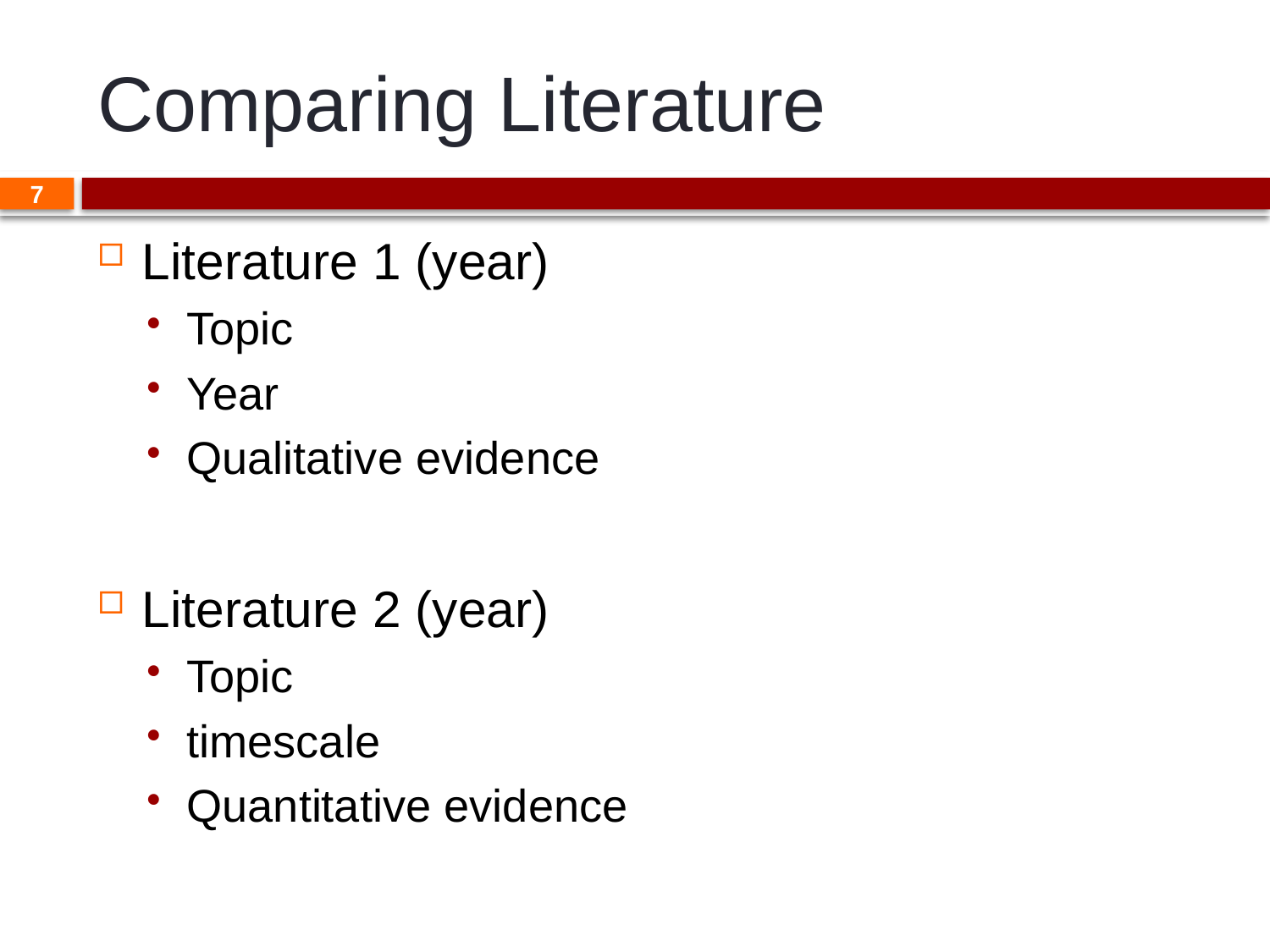

# Comparing Literature
7
Literature 1 (year)
Topic
Year
Qualitative evidence

Literature 2 (year)
Topic
timescale
Quantitative evidence